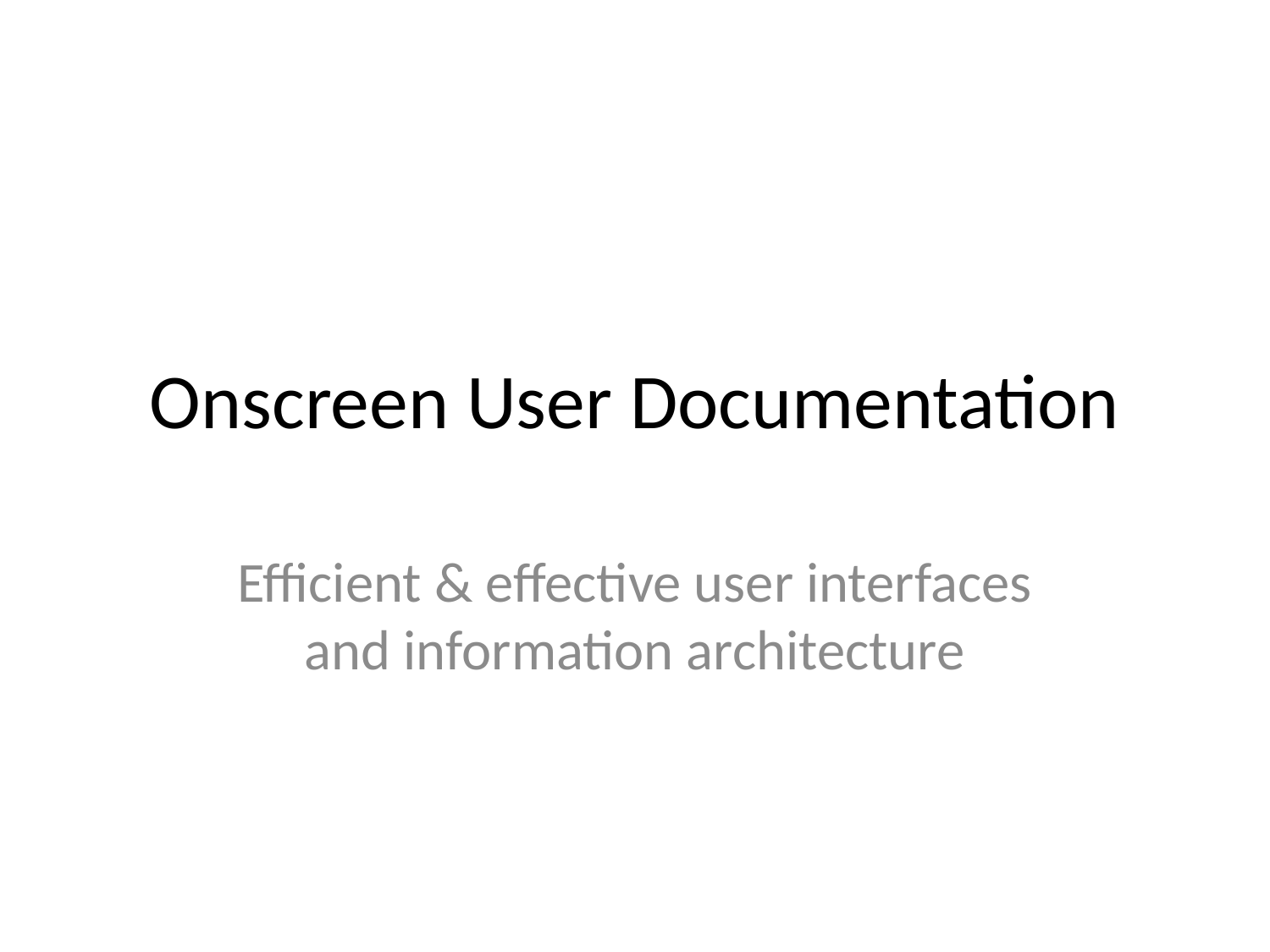

# Onscreen User Documentation
Efficient & effective user interfaces and information architecture